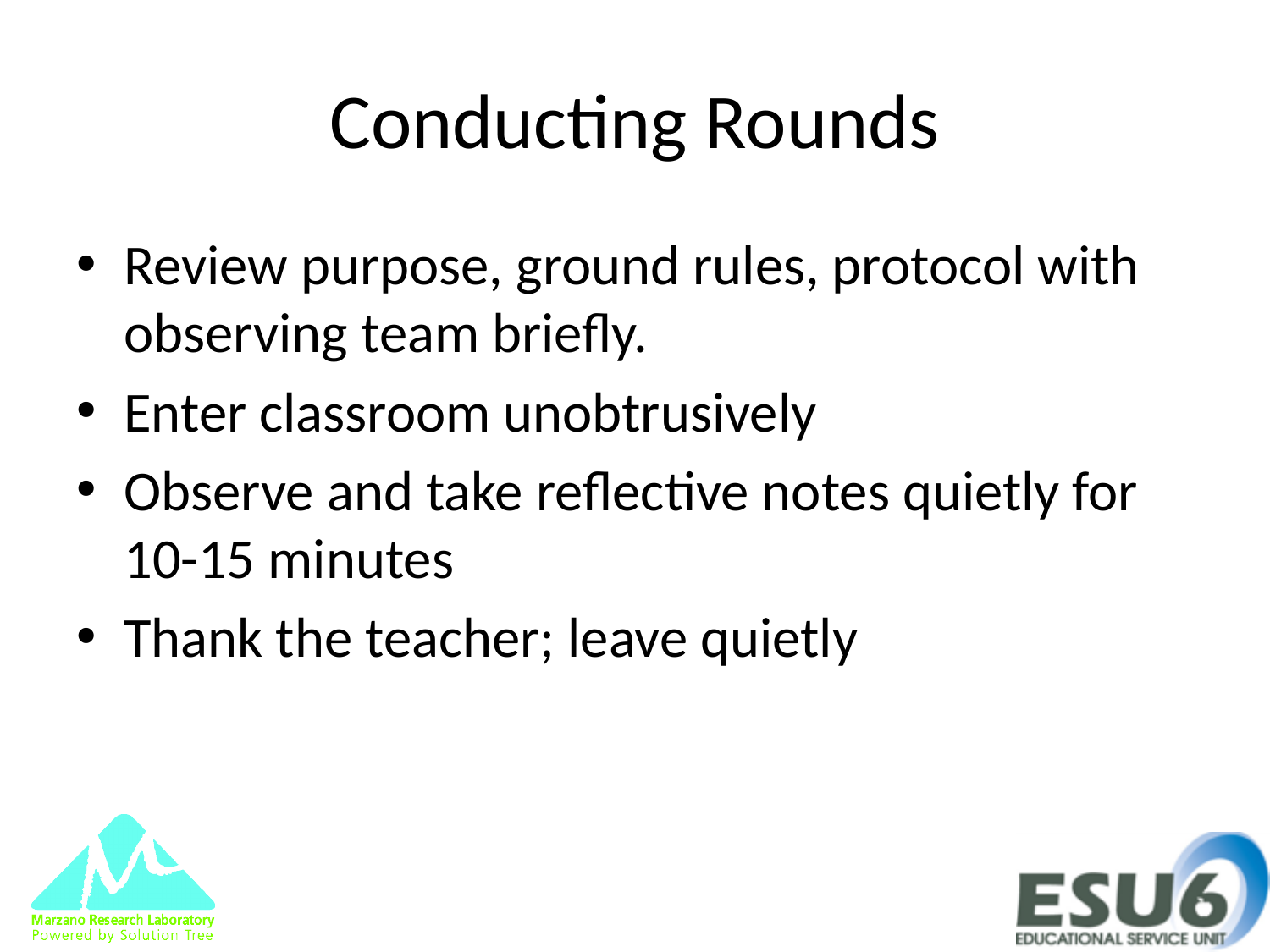

# Conducting Rounds
Review purpose, ground rules, protocol with observing team briefly.
Enter classroom unobtrusively
Observe and take reflective notes quietly for 10-15 minutes
Thank the teacher; leave quietly